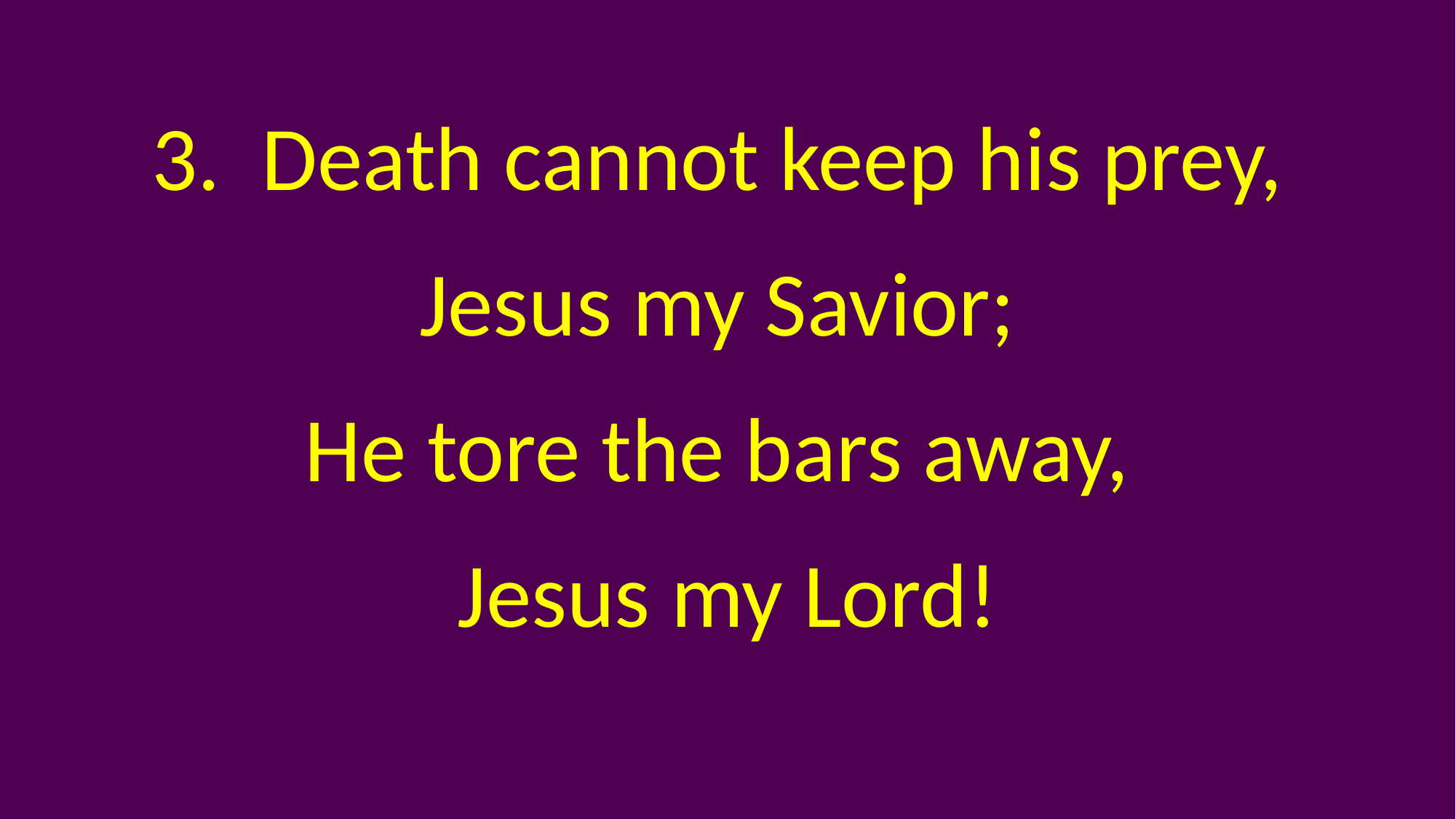

3.  Death cannot keep his prey,
Jesus my Savior;
He tore the bars away,
Jesus my Lord!